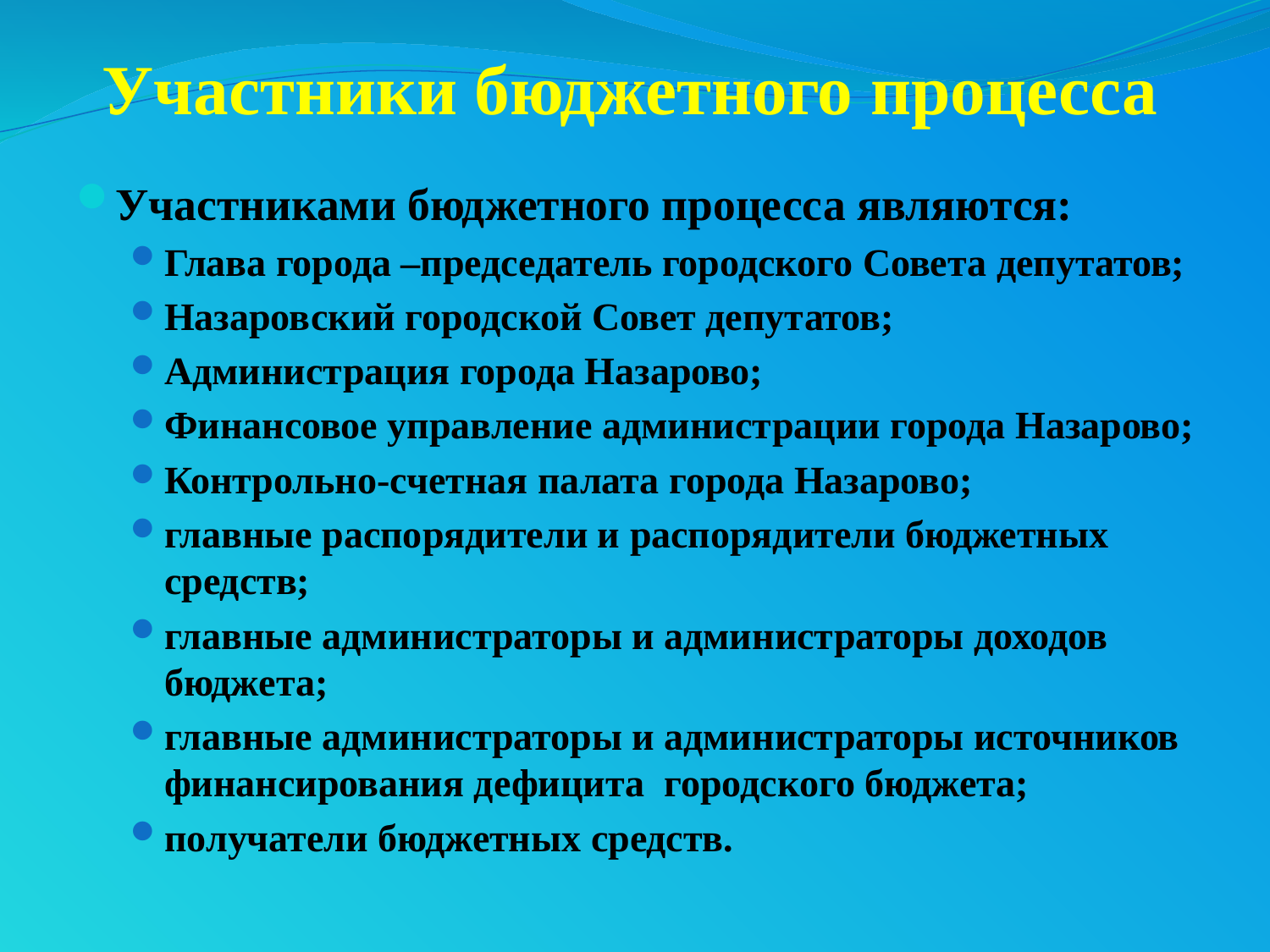

# Участники бюджетного процесса
Участниками бюджетного процесса являются:
Глава города –председатель городского Совета депутатов;
Назаровский городской Совет депутатов;
Администрация города Назарово;
Финансовое управление администрации города Назарово;
Контрольно-счетная палата города Назарово;
главные распорядители и распорядители бюджетных средств;
главные администраторы и администраторы доходов бюджета;
главные администраторы и администраторы источников финансирования дефицита  городского бюджета;
получатели бюджетных средств.